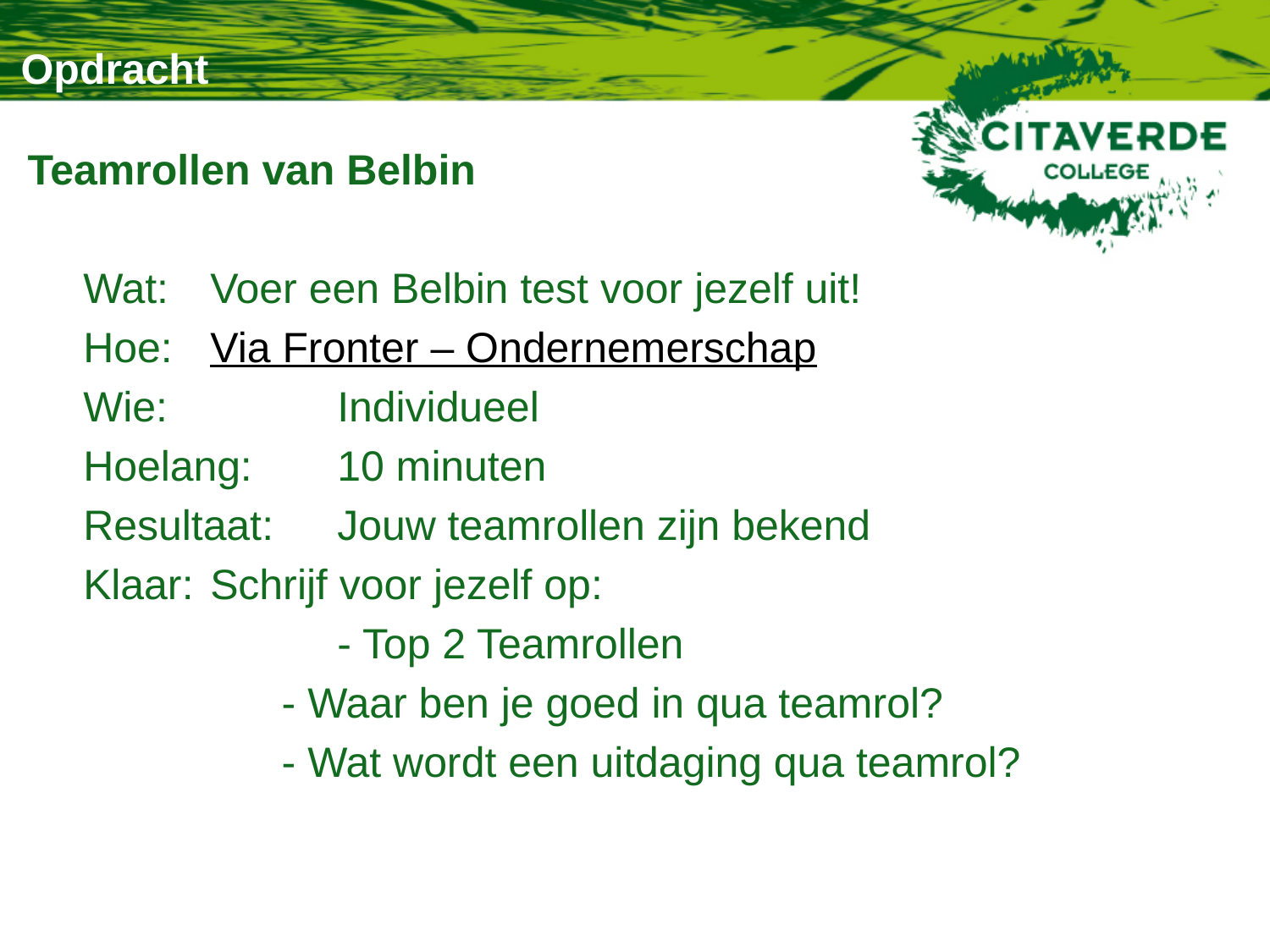

# Opdracht
Teamrollen van Belbin

Wat:	Voer een Belbin test voor jezelf uit!
Hoe: 	Via Fronter – Ondernemerschap
Wie:    	Individueel
Hoelang:	10 minuten
Resultaat:	Jouw teamrollen zijn bekend
Klaar: 	Schrijf voor jezelf op:
		- Top 2 Teamrollen
		- Waar ben je goed in qua teamrol?
		- Wat wordt een uitdaging qua teamrol?